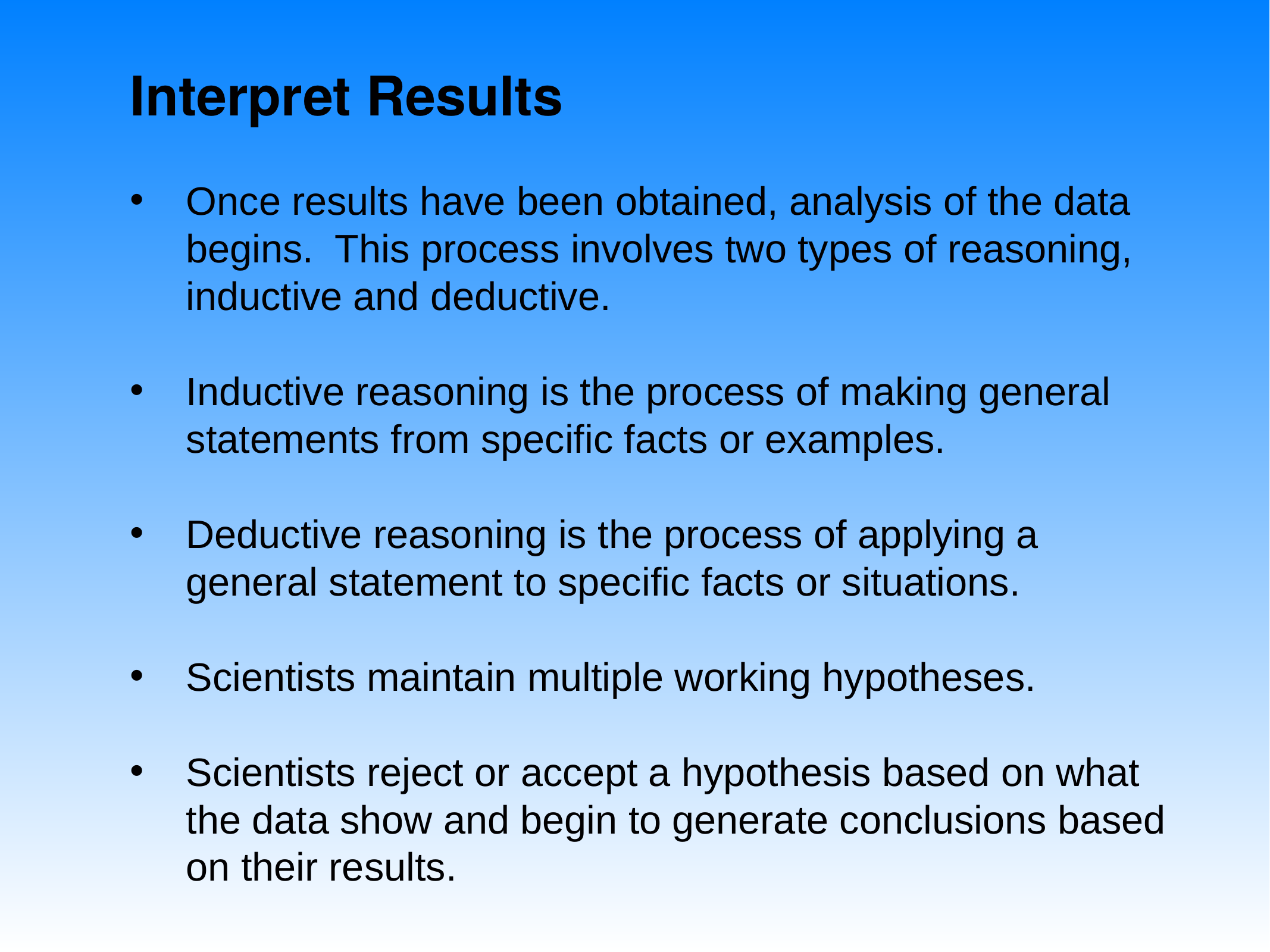

Interpret Results
Once results have been obtained, analysis of the data begins.  This process involves two types of reasoning, inductive and deductive.

Inductive reasoning is the process of making general statements from specific facts or examples.

Deductive reasoning is the process of applying a general statement to specific facts or situations.

Scientists maintain multiple working hypotheses.

Scientists reject or accept a hypothesis based on what the data show and begin to generate conclusions based on their results.